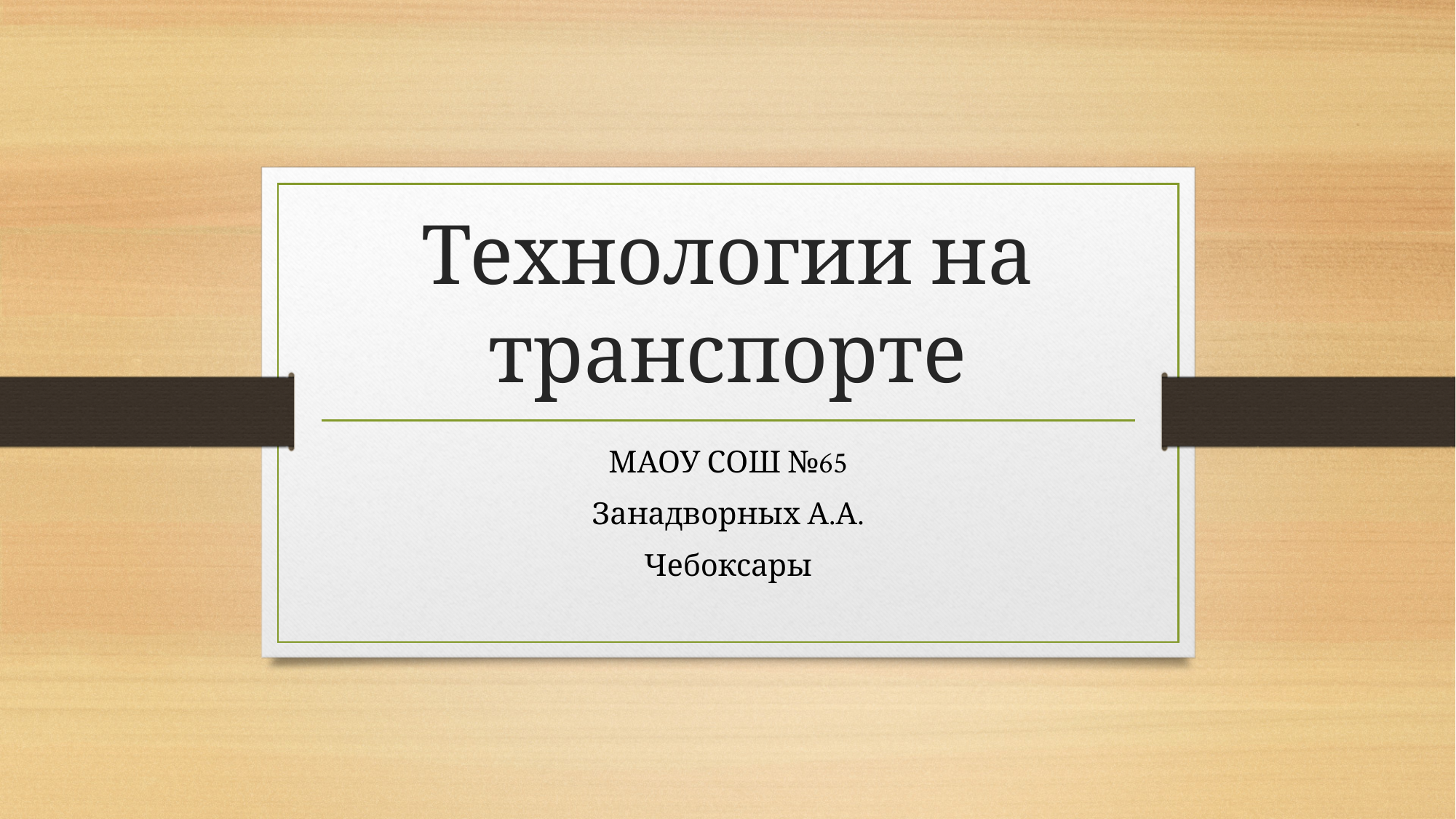

# Технологии на транспорте
МАОУ СОШ №65
Занадворных А.А.
Чебоксары